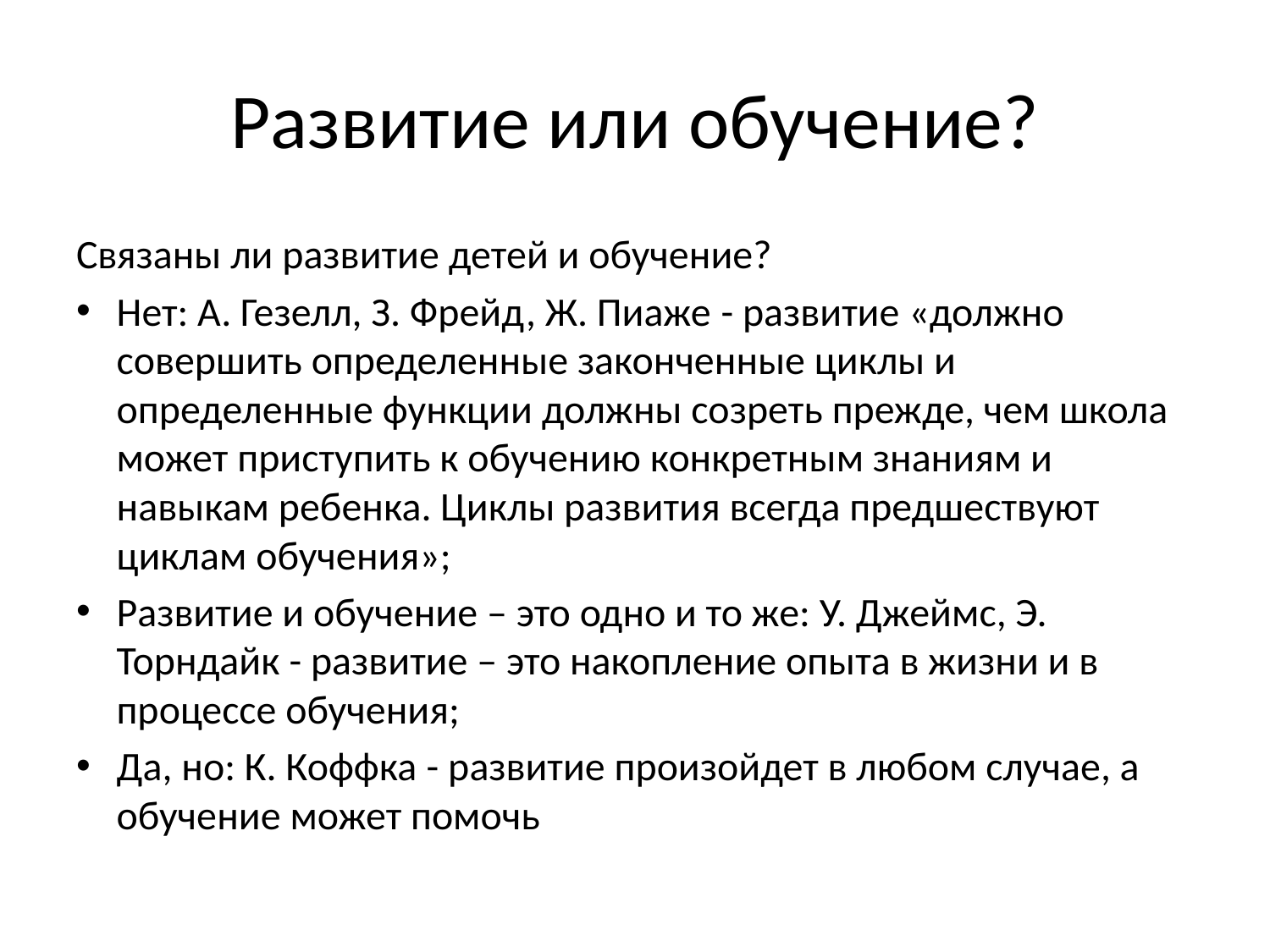

# Развитие или обучение?
Связаны ли развитие детей и обучение?
Нет: А. Гезелл, З. Фрейд, Ж. Пиаже - развитие «должно совершить определенные законченные циклы и определенные функции должны созреть прежде, чем школа может приступить к обучению конкретным знаниям и навыкам ребенка. Циклы развития всегда предшествуют циклам обучения»;
Развитие и обучение – это одно и то же: У. Джеймс, Э. Торндайк - развитие – это накопление опыта в жизни и в процессе обучения;
Да, но: К. Коффка - развитие произойдет в любом случае, а обучение может помочь